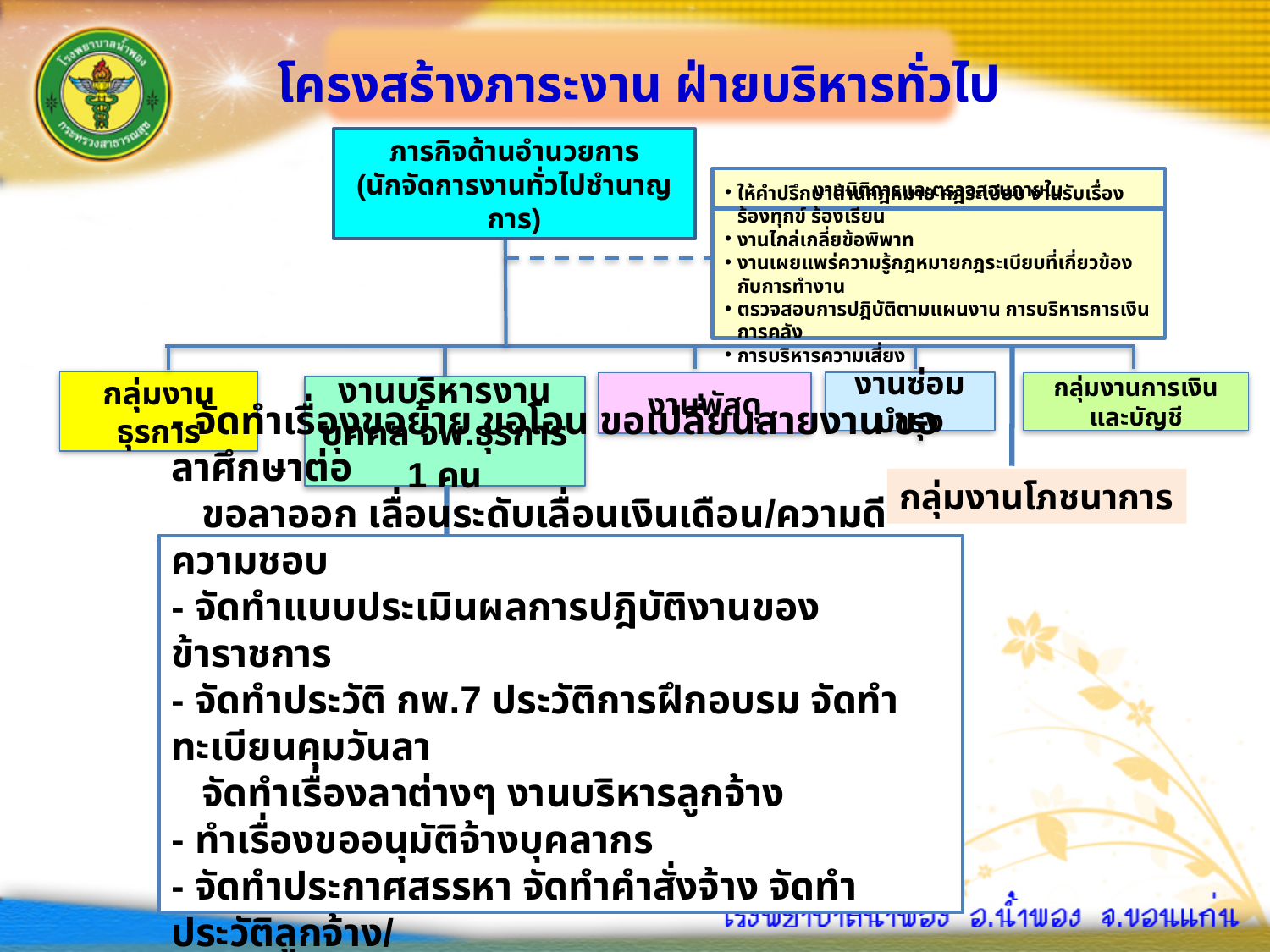

โครงสร้างภาระงาน ฝ่ายบริหารทั่วไป
ภารกิจด้านอำนวยการ
(นักจัดการงานทั่วไปชำนาญการ)
งานนิติการและตรวจสอบภายใน
ให้คำปรึกษาด้านกฎหมาย กฎระเบียบ งานรับเรื่องร้องทุกข์ ร้องเรียน
งานไกล่เกลี่ยข้อพิพาท
งานเผยแพร่ความรู้กฎหมายกฎระเบียบที่เกี่ยวข้องกับการทำงาน
ตรวจสอบการปฎิบัติตามแผนงาน การบริหารการเงินการคลัง
การบริหารความเสี่ยง
กลุ่มงานธุรการ
งานซ่อมบำรุง
กลุ่มงานการเงินและบัญชี
งานพัสดุ
งานบริหารงานบุคคล จพ.ธุรการ 1 คน
กลุ่มงานโภชนาการ

- จัดทำเรื่องขอย้าย ขอโอน ขอเปลี่ยนสายงาน ขอลาศึกษาต่อ
   ขอลาออก เลื่อนระดับเลื่อนเงินเดือน/ความดีความชอบ
- จัดทำแบบประเมินผลการปฎิบัติงานของข้าราชการ
- จัดทำประวัติ กพ.7 ประวัติการฝึกอบรม จัดทำทะเบียนคุมวันลา
   จัดทำเรื่องลาต่างๆ งานบริหารลูกจ้าง
- ทำเรื่องขออนุมัติจ้างบุคลากร
- จัดทำประกาศสรรหา จัดทำคำสั่งจ้าง จัดทำประวัติลูกจ้าง/
บัตรประจำตัวลูกจ้าง ทำข้อมูลประกอบการเลื่อนคำจ้าง